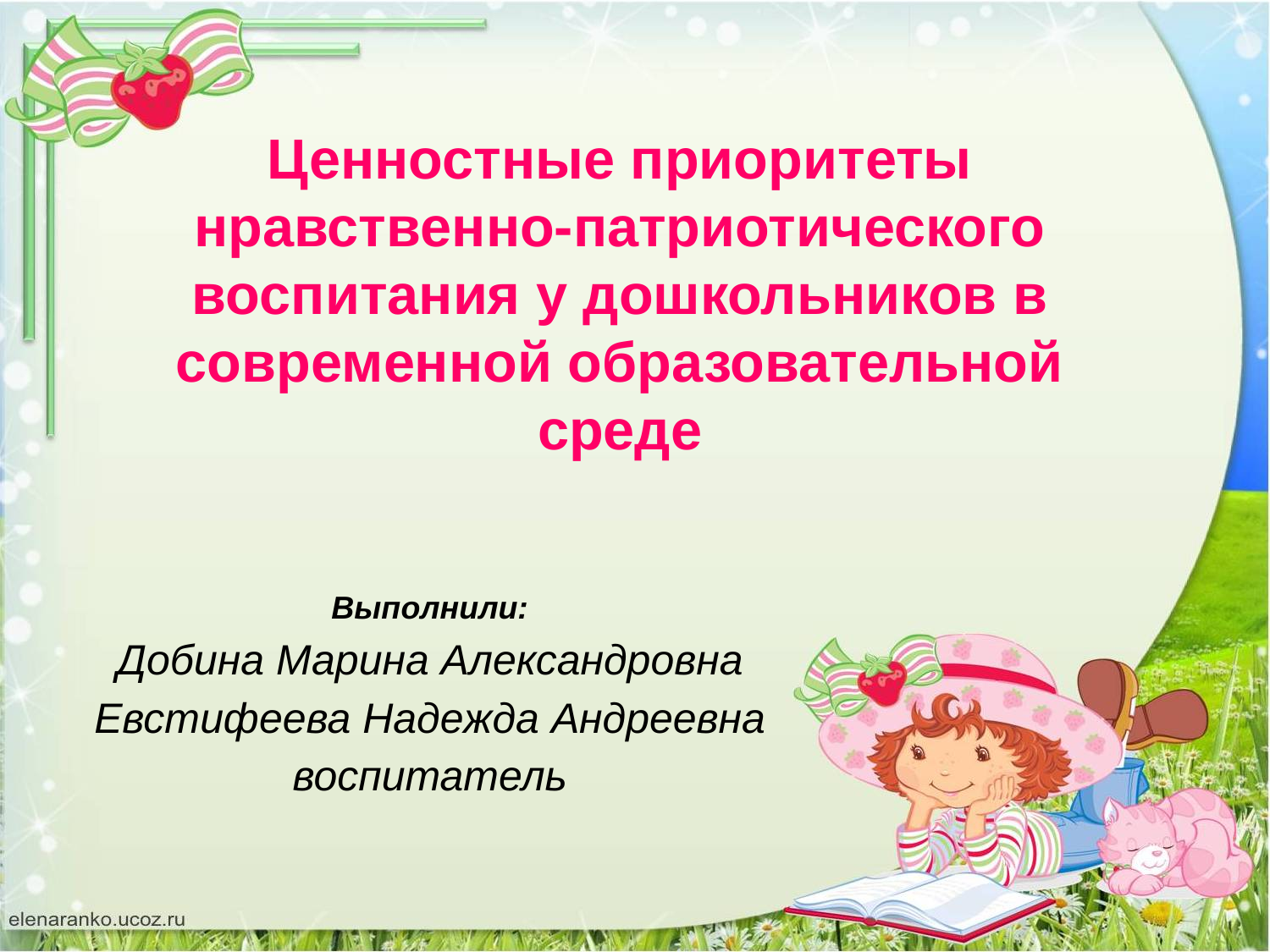

Ценностные приоритеты нравственно-патриотического воспитания у дошкольников в современной образовательной среде
Выполнили:
Добина Марина Александровна
Евстифеева Надежда Андреевна
воспитатель